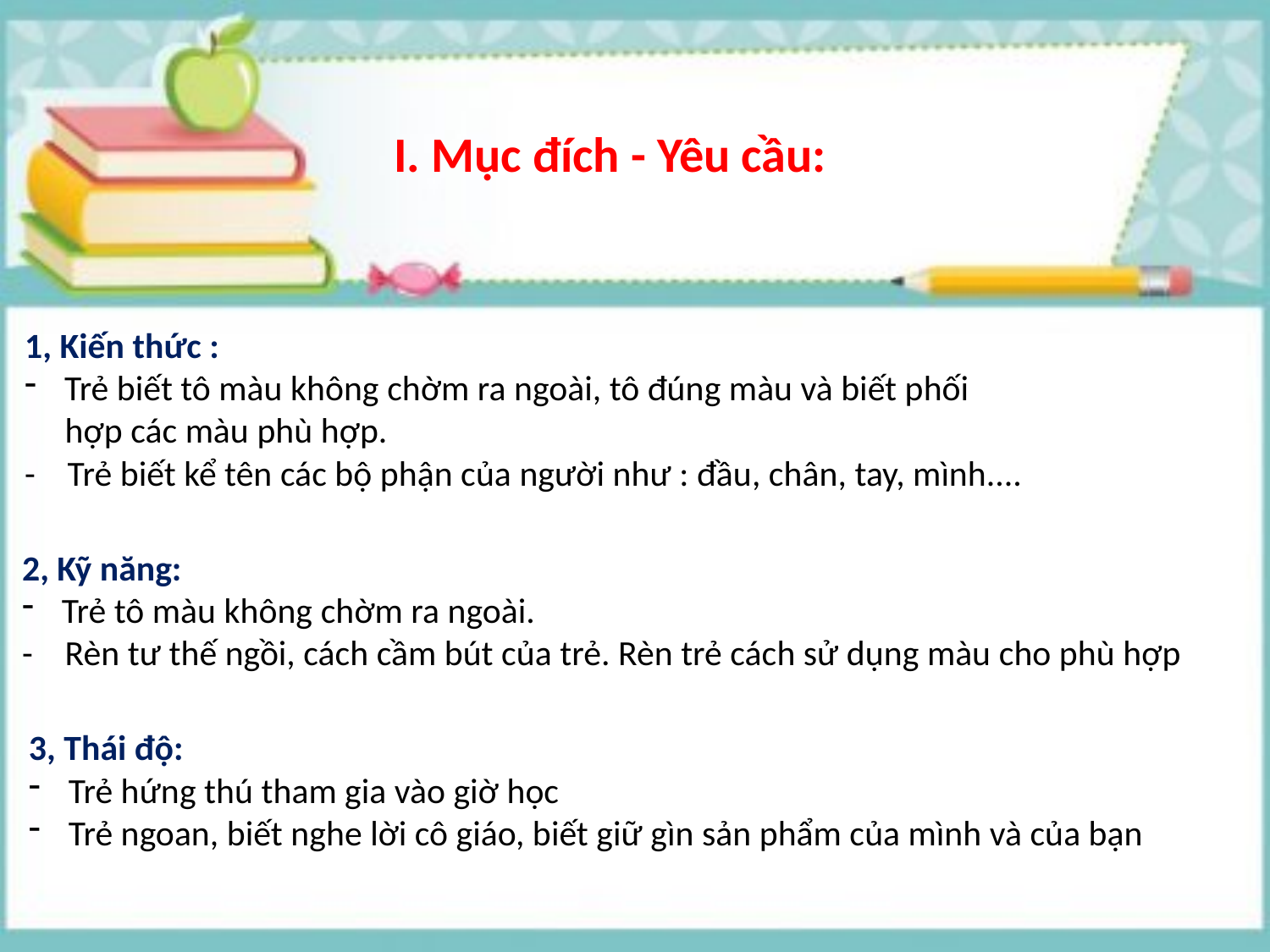

I. Mục đích - Yêu cầu:
1, Kiến thức :
Trẻ biết tô màu không chờm ra ngoài, tô đúng màu và biết phối
     hợp các màu phù hợp.
-    Trẻ biết kể tên các bộ phận của người như : đầu, chân, tay, mình....
2, Kỹ năng:
Trẻ tô màu không chờm ra ngoài.
-    Rèn tư thế ngồi, cách cầm bút của trẻ. Rèn trẻ cách sử dụng màu cho phù hợp
3, Thái độ:
Trẻ hứng thú tham gia vào giờ học
Trẻ ngoan, biết nghe lời cô giáo, biết giữ gìn sản phẩm của mình và của bạn